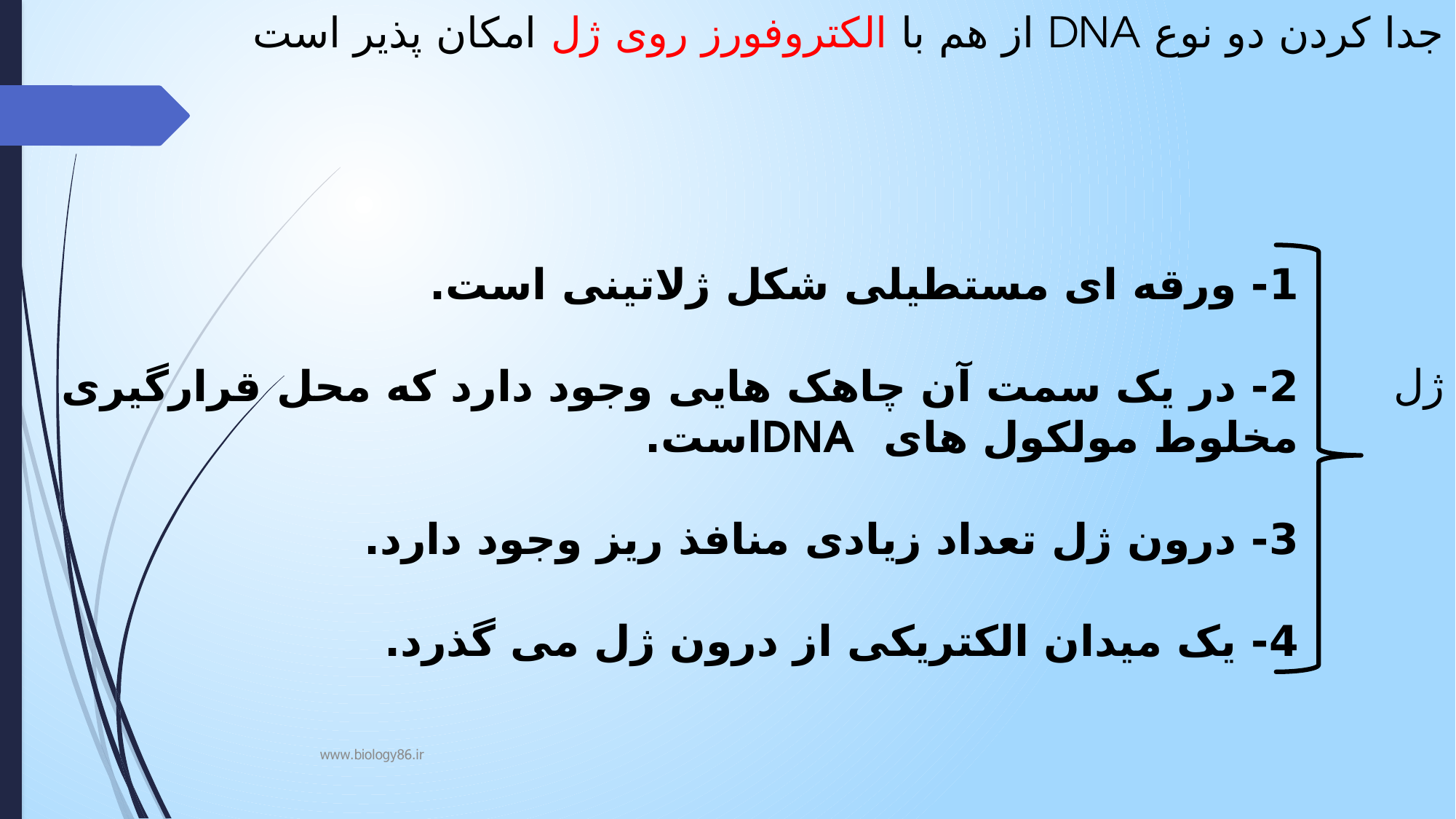

# جدا کردن دو نوع DNA از هم با الکتروفورز روی ژل امکان پذیر است ژل

1- ورقه ای مستطیلی شکل ژلاتینی است.

2- در یک سمت آن چاهک هایی وجود دارد که محل قرارگیری مخلوط مولکول های  DNAاست.

3- درون ژل تعداد زیادی منافذ ریز وجود دارد.

4- یک میدان الکتریکی از درون ژل می گذرد.
www.biology86.ir